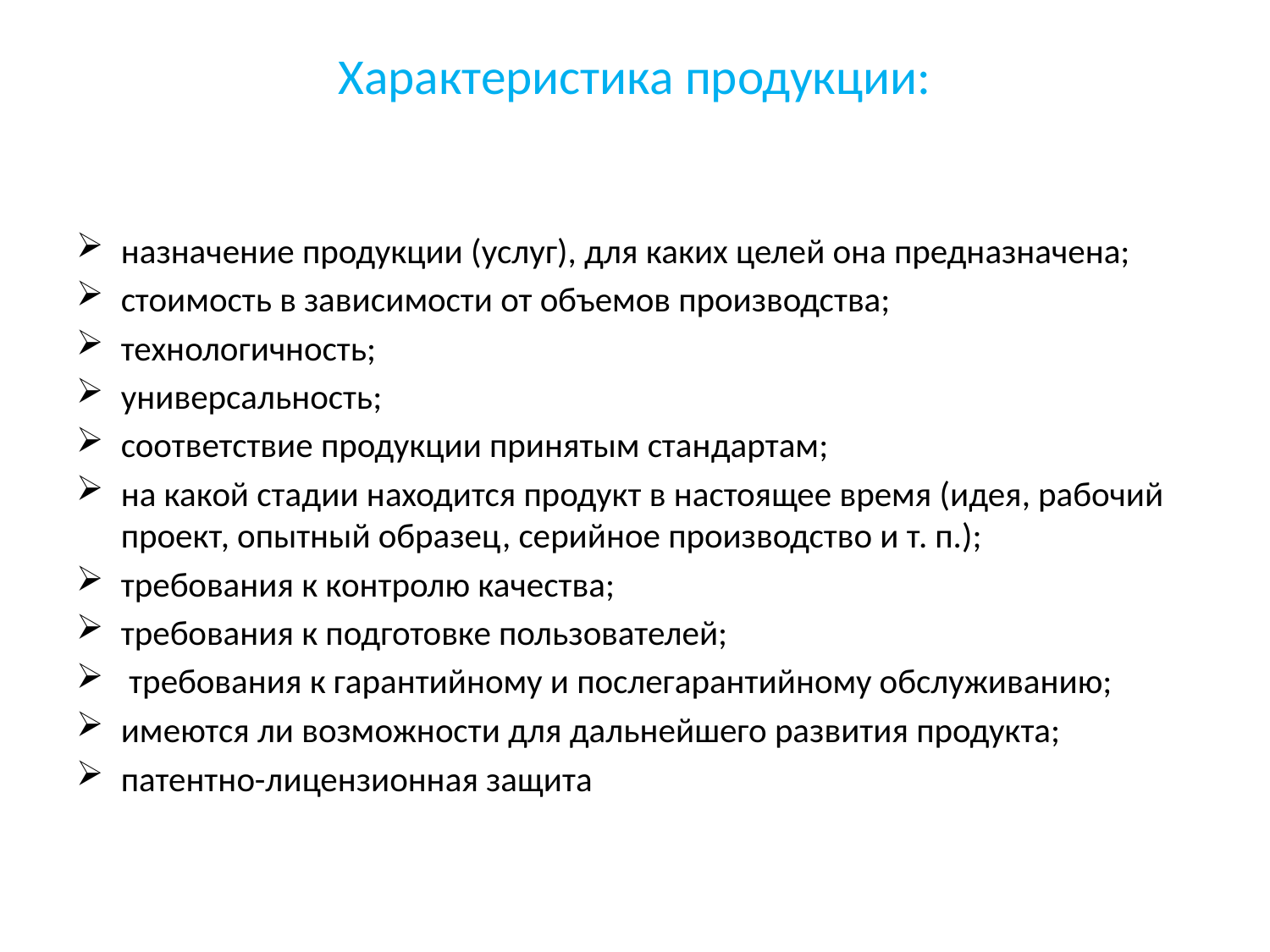

# Характеристика продукции:
назначение продукции (услуг), для каких целей она предназначена;
стоимость в зависимости от объемов производства;
технологичность;
универсальность;
соответствие продукции принятым стандартам;
на какой стадии находится продукт в настоящее время (идея, рабочий проект, опытный образец, серийное производство и т. п.);
требования к контролю качества;
требования к подготовке пользователей;
 требования к гарантийному и послегарантийному обслуживанию;
имеются ли возможности для дальнейшего развития продукта;
патентно-лицензионная защита